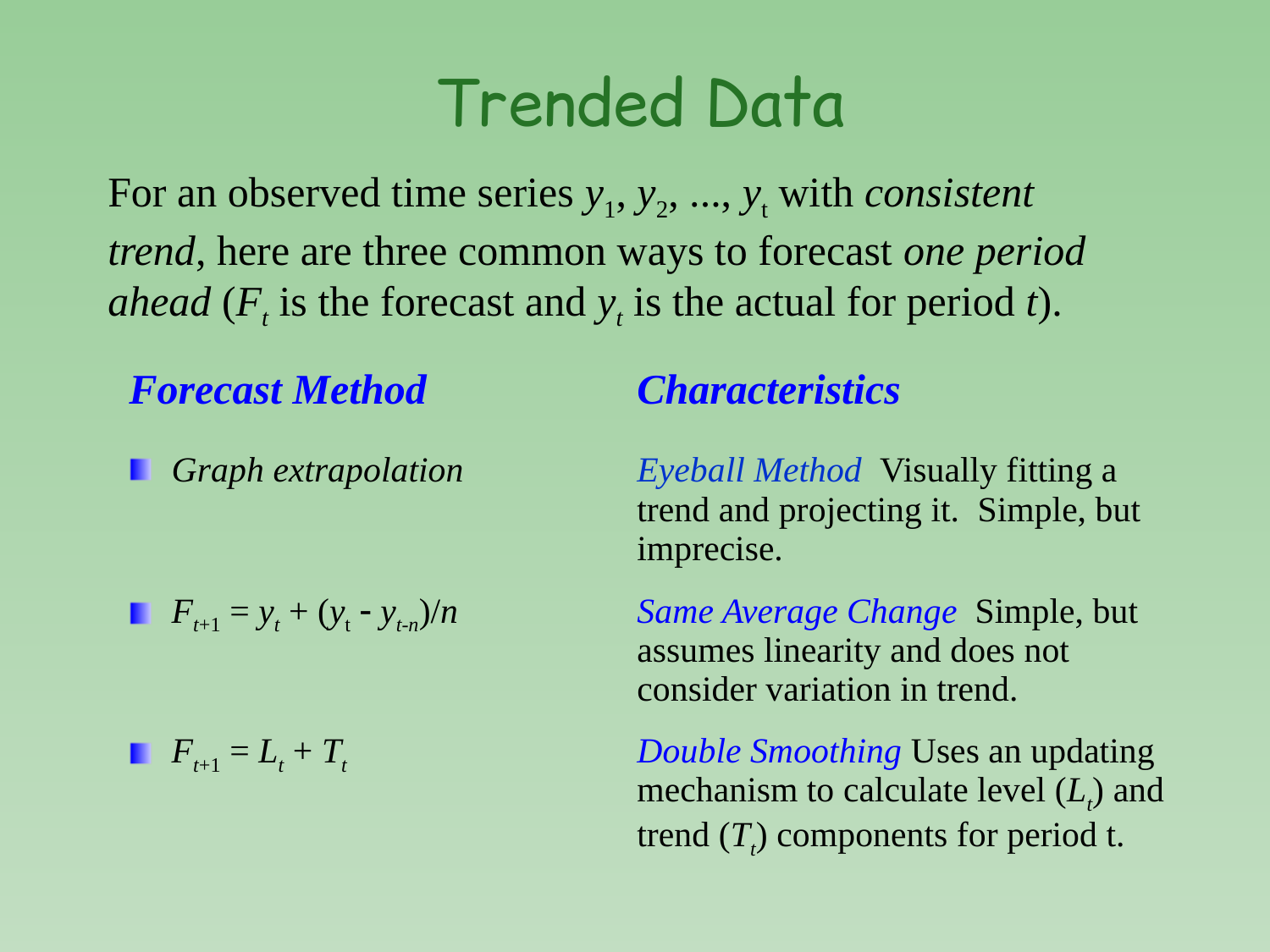

# Trended Data
For an observed time series y1, y2, ..., yt with consistent trend, here are three common ways to forecast one period ahead (Ft is the forecast and yt is the actual for period t).
| Forecast Method | Characteristics |
| --- | --- |
| Graph extrapolation | Eyeball Method Visually fitting a trend and projecting it. Simple, but imprecise. |
| Ft+1 = yt + (yt − yt-n)/n | Same Average Change Simple, but assumes linearity and does not consider variation in trend. |
| Ft+1 = Lt + Tt | Double Smoothing Uses an updating mechanism to calculate level (Lt) and trend (Tt) components for period t. |